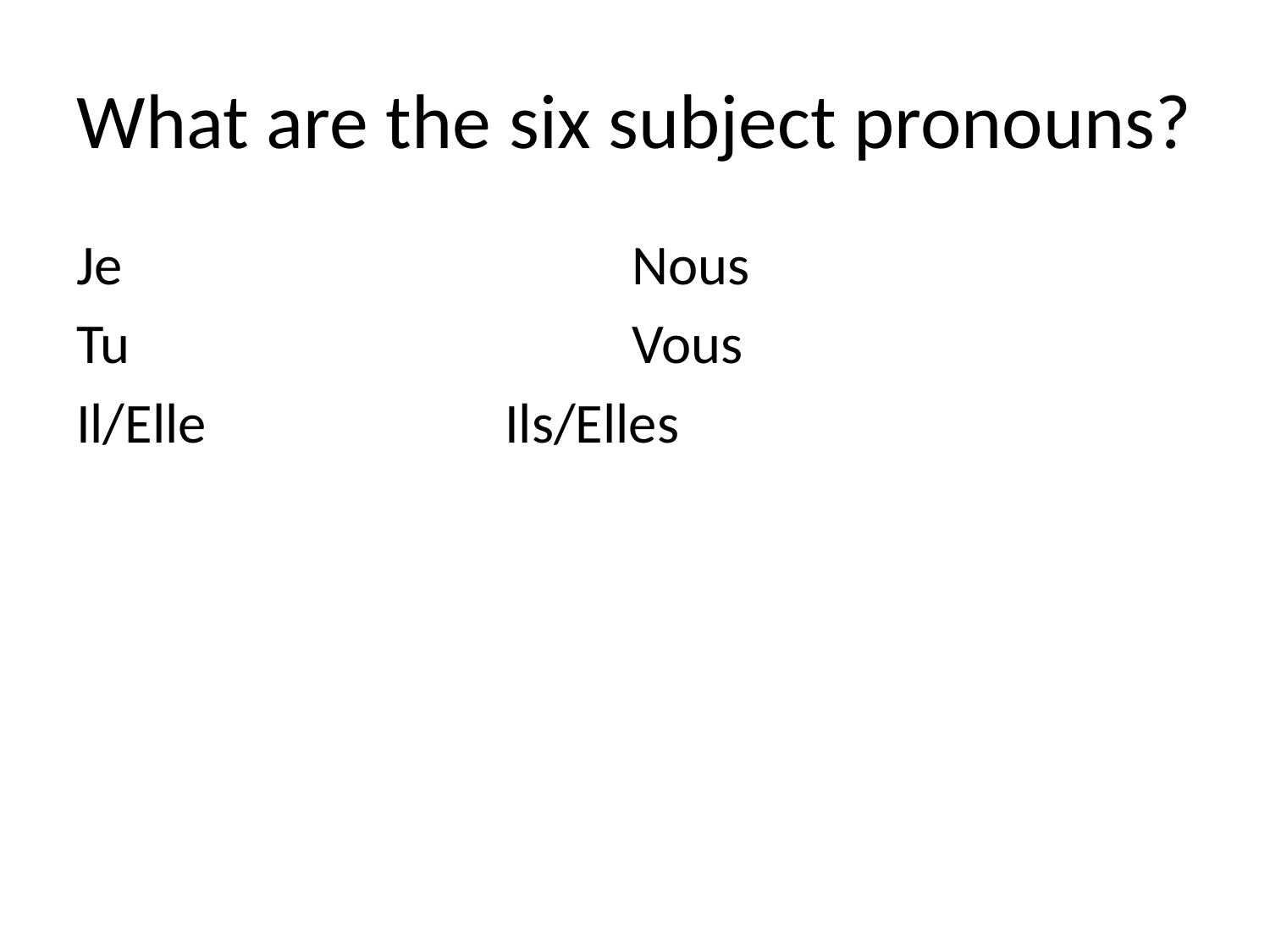

# What are the six subject pronouns?
Je					Nous
Tu				Vous
Il/Elle			Ils/Elles